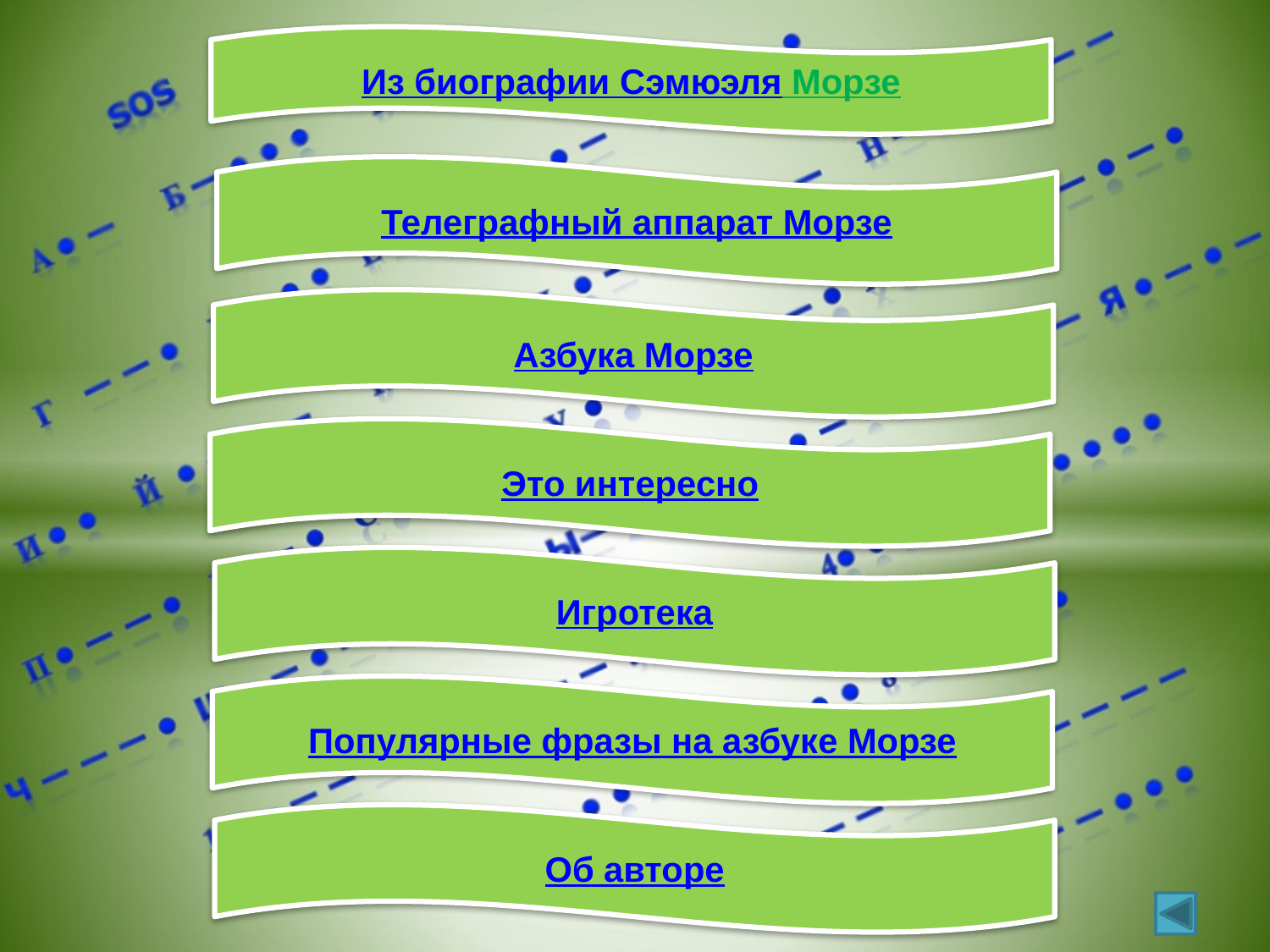

Из биографии Сэмюэля Морзе
Телеграфный аппарат Морзе
Азбука Морзе
Это интересно
Игротека
Популярные фразы на азбуке Морзе
Об авторе